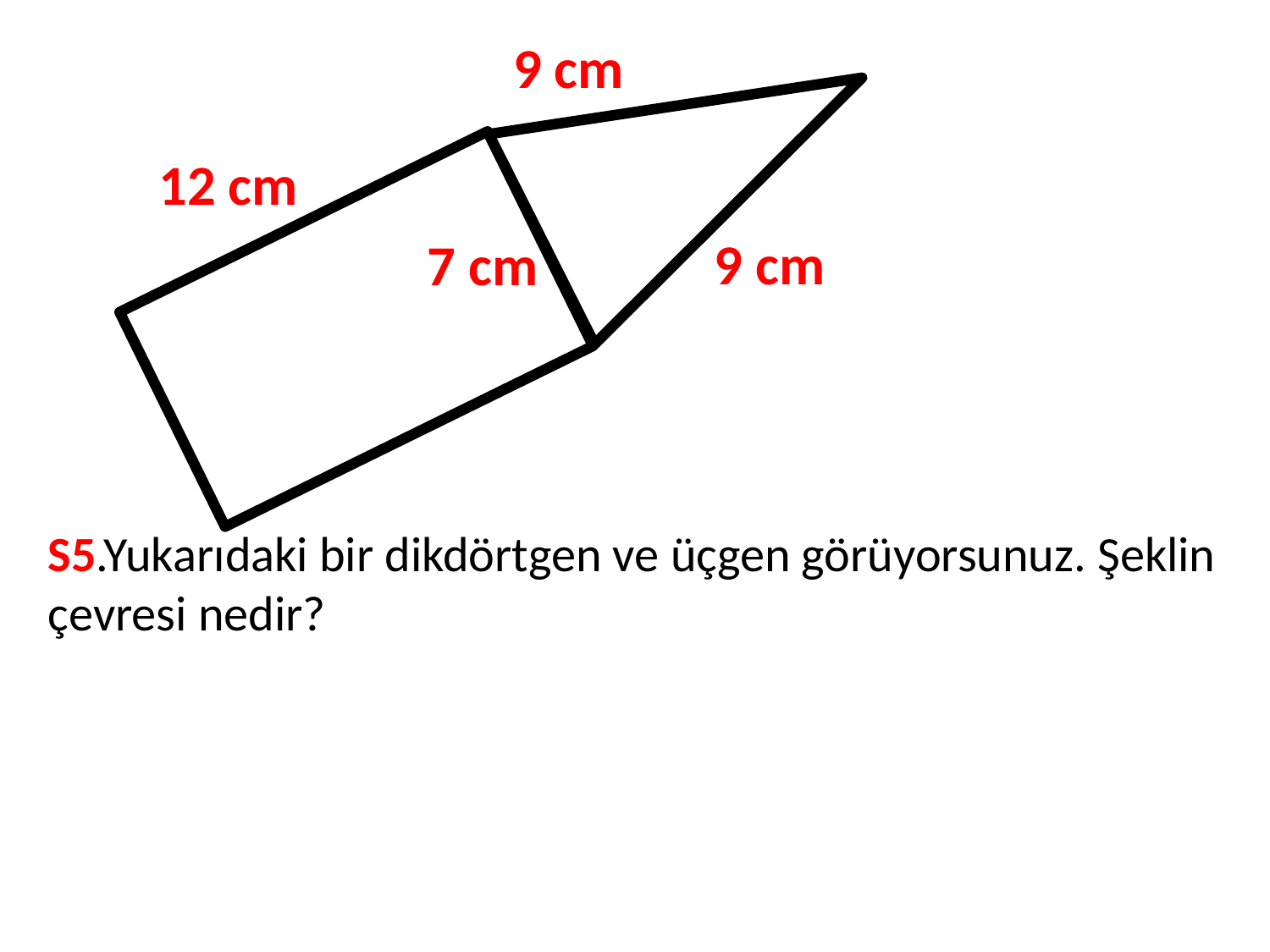

9 cm
12 cm

9 cm
7 cm
S5.Yukarıdaki bir dikdörtgen ve üçgen görüyorsunuz. Şeklin çevresi nedir?